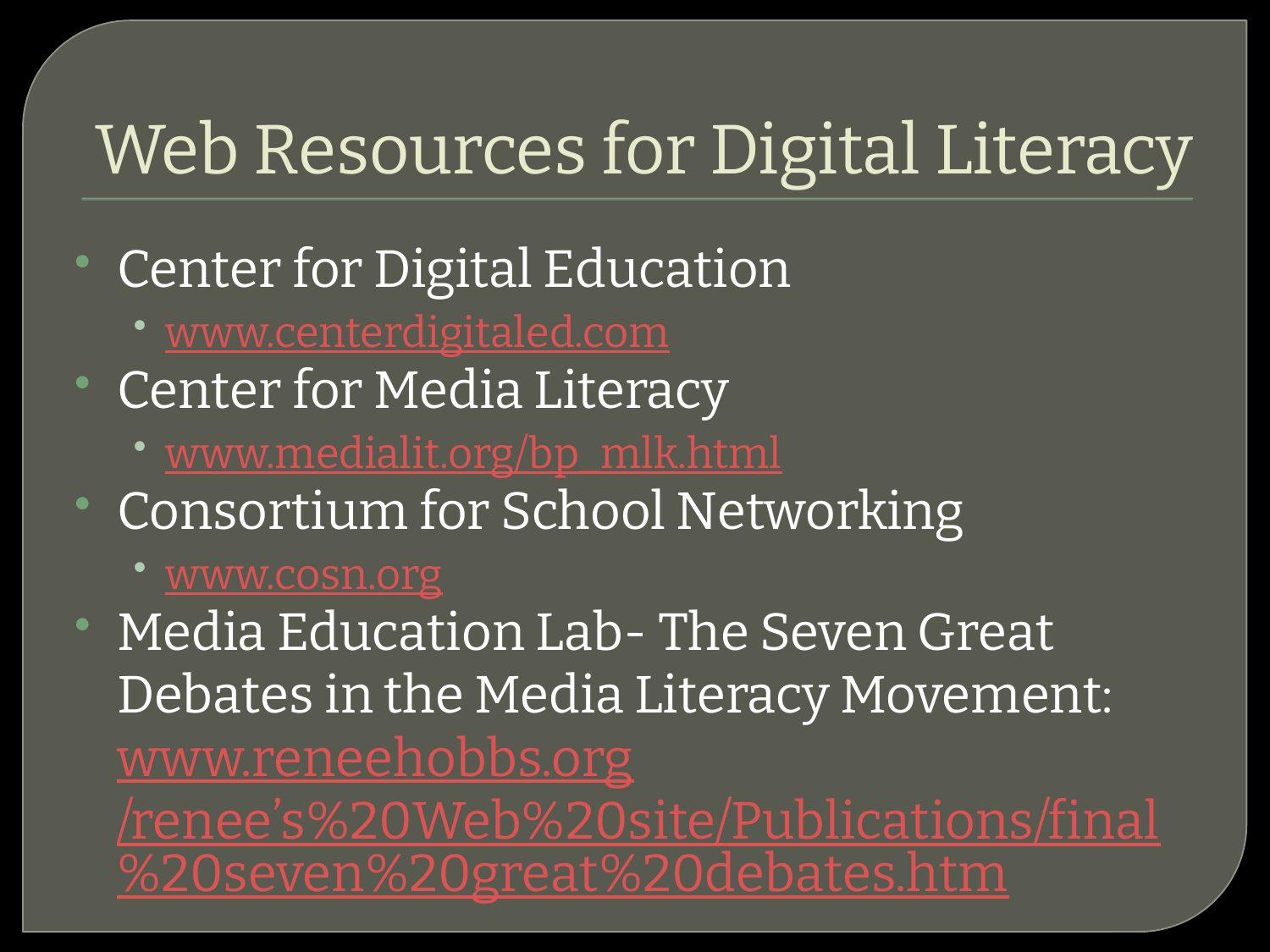

# Web Resources for Digital Literacy
Center for Digital Education
www.centerdigitaled.com
Center for Media Literacy
www.medialit.org/bp_mlk.html
Consortium for School Networking
www.cosn.org
Media Education Lab- The Seven Great Debates in the Media Literacy Movement: www.reneehobbs.org/renee’s%20Web%20site/Publications/final%20seven%20great%20debates.htm